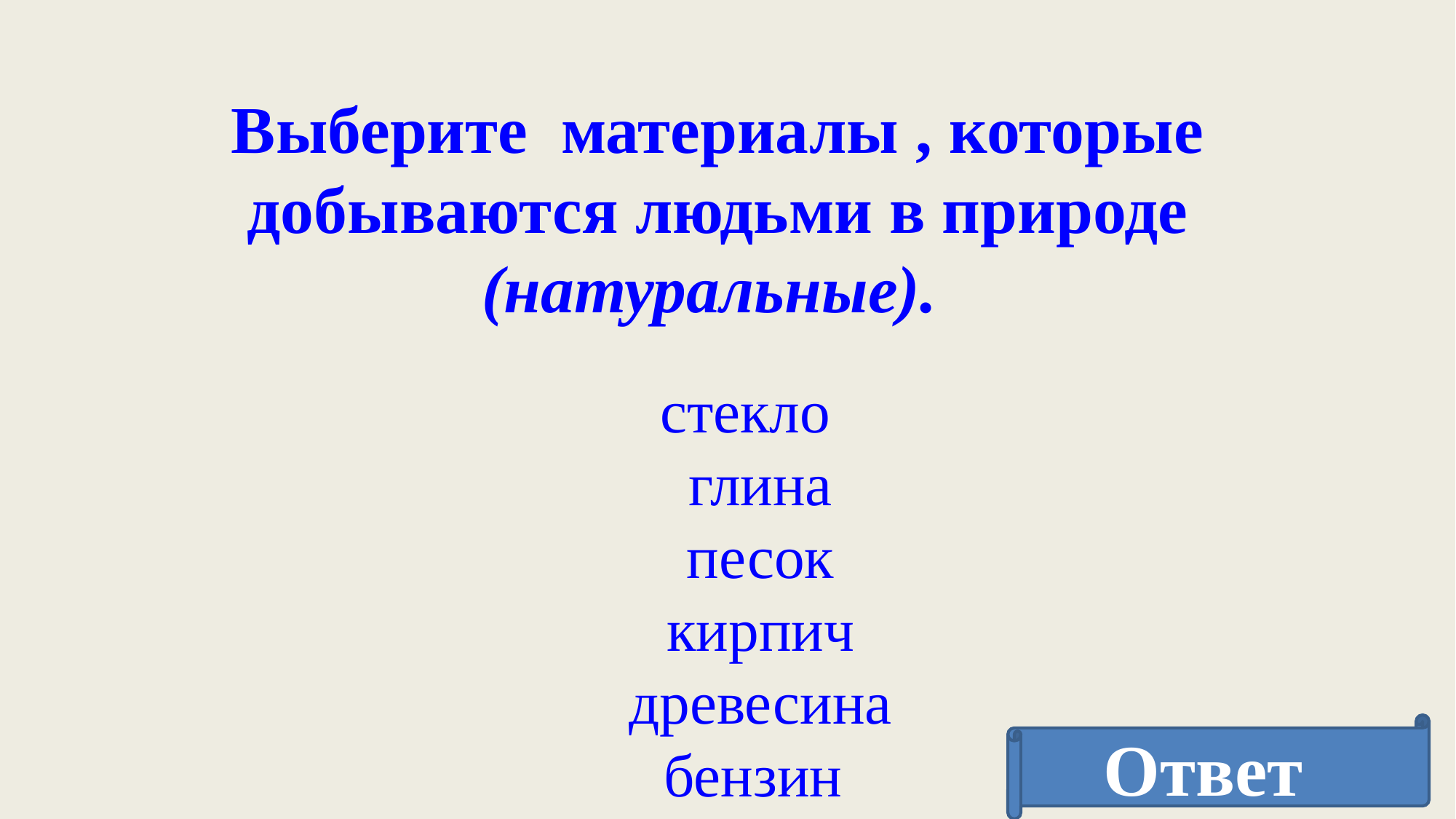

Выберите  материалы , которые добываются людьми в природе (натуральные).
стекло
 глина
 песок
 кирпич
 древесина
бензин
Ответ